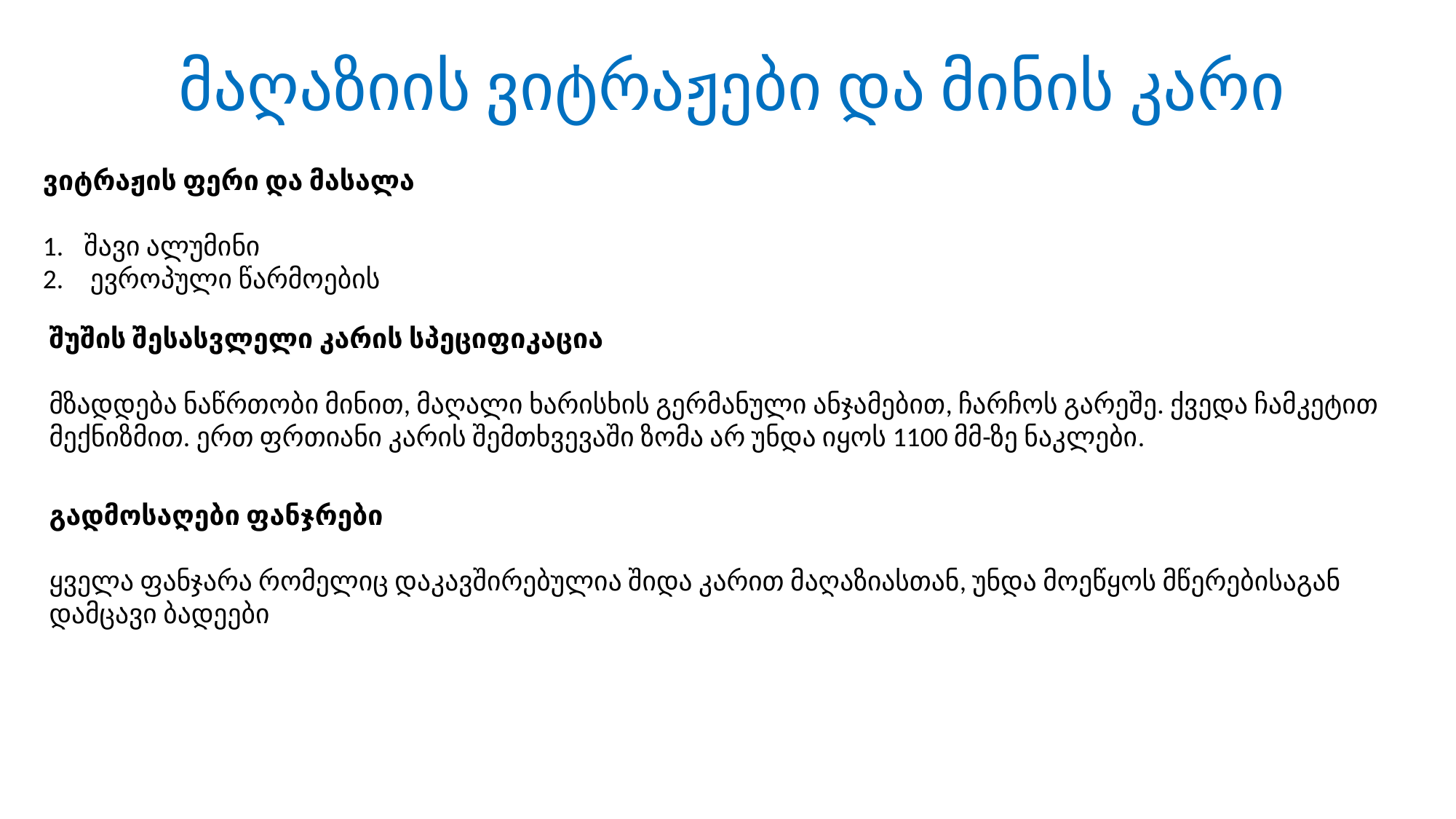

# მაღაზიის ვიტრაჟები და მინის კარი
ვიტრაჟის ფერი და მასალა

შავი ალუმინი
 ევროპული წარმოების
შუშის შესასვლელი კარის სპეციფიკაცია

მზადდება ნაწრთობი მინით, მაღალი ხარისხის გერმანული ანჯამებით, ჩარჩოს გარეშე. ქვედა ჩამკეტით მექნიზმით. ერთ ფრთიანი კარის შემთხვევაში ზომა არ უნდა იყოს 1100 მმ-ზე ნაკლები.

გადმოსაღები ფანჯრები

ყველა ფანჯარა რომელიც დაკავშირებულია შიდა კარით მაღაზიასთან, უნდა მოეწყოს მწერებისაგან დამცავი ბადეები